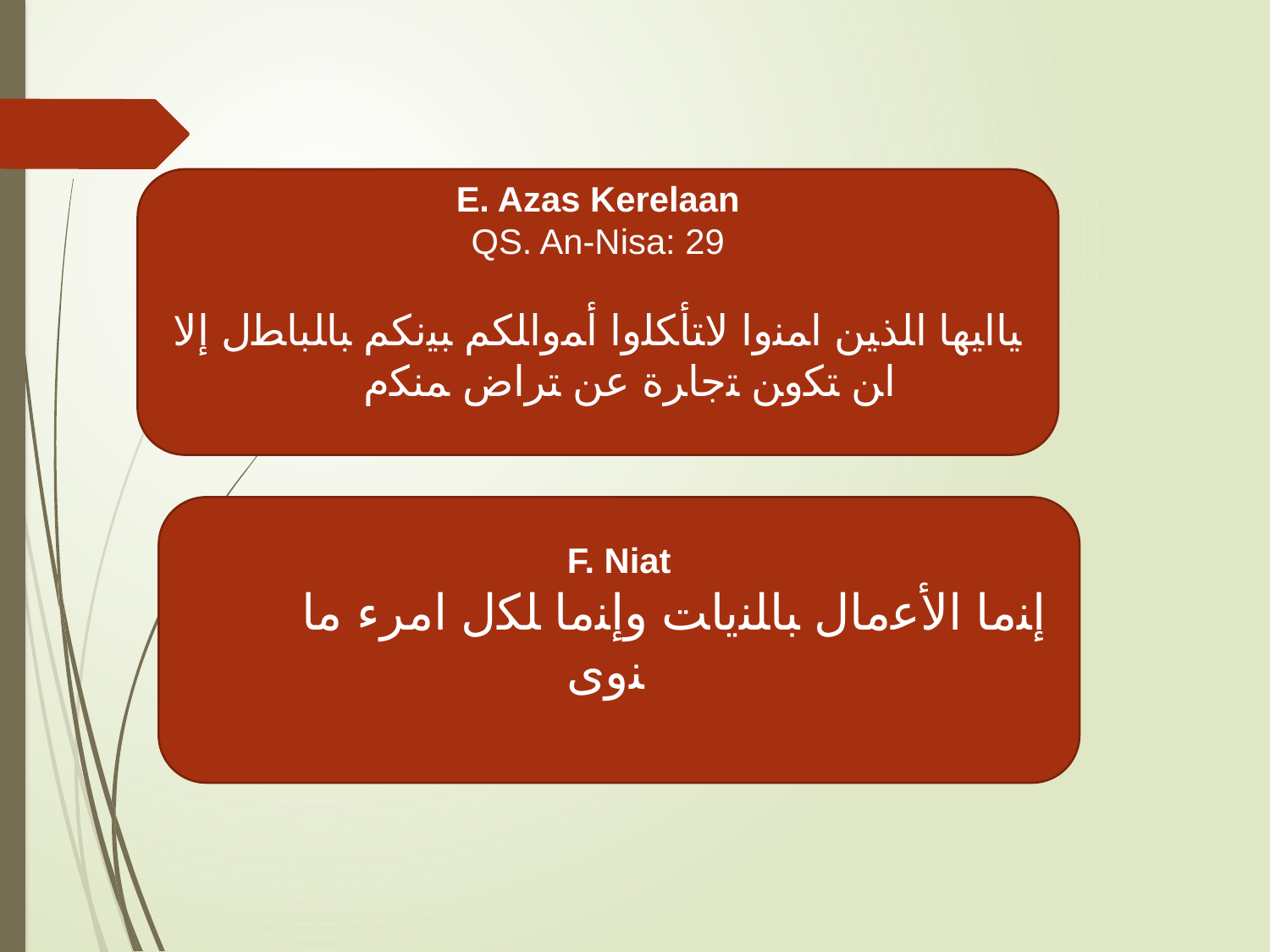

E. Azas Kerelaan
QS. An-Nisa: 29

ﻴﺎﺍﻴﻬﺎ ﺍﻠﺬﻴﻦ ﺍﻤﻨﻭﺍ ﻻﺘﺄﻜﻠﻭﺍ ﺃﻤﻭﺍﻠﻜﻢ ﺒﻴﻧﻜﻢ ﺒﺎﻠﺒﺎﻄﻝ ﺇﻻ ﺍﻦ ﺘﻜﻭﻦ ﺘﺟﺎﺮﺓ ﻋﻦ ﺘﺮﺍﺽ ﻤﻨﻜﻡ

F. Niat
        ﺇﻨﻣﺎ ﺍﻷﻋﻣﺎﻝ ﺒﺎﻠﻨﻳﺎﺖ ﻭﺇﻨﻣﺎ ﻠﻜﻝ ﺍﻣﺮﺀ ﻣﺎ ﻨﻭﻯ